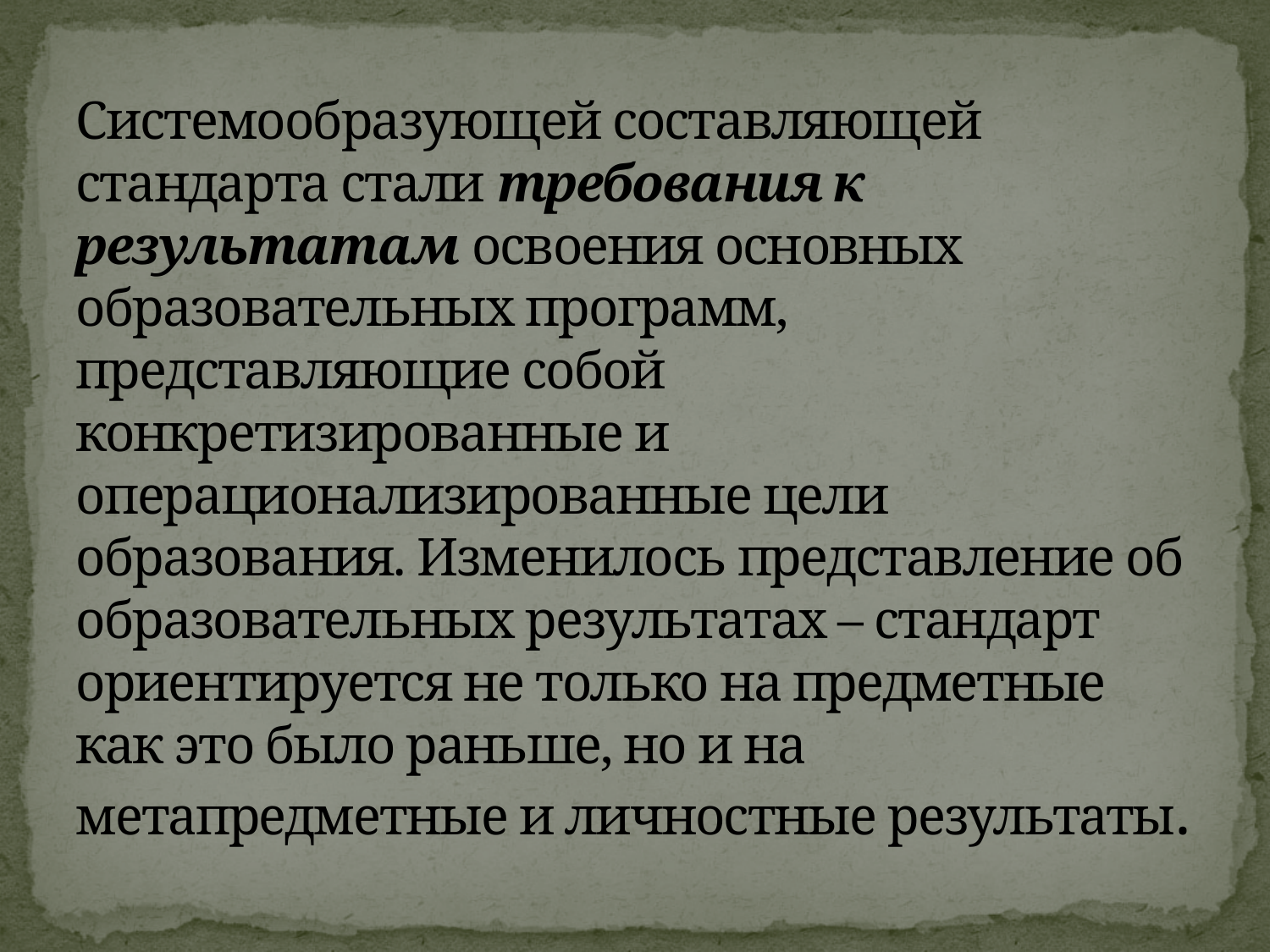

# Системообразующей составляющей стандарта стали требования к результатам освоения основных образовательных программ, представляющие собой конкретизированные и операционализированные цели образования. Изменилось представление об образовательных результатах – стандарт ориентируется не только на предметные как это было раньше, но и на метапредметные и личностные результаты.